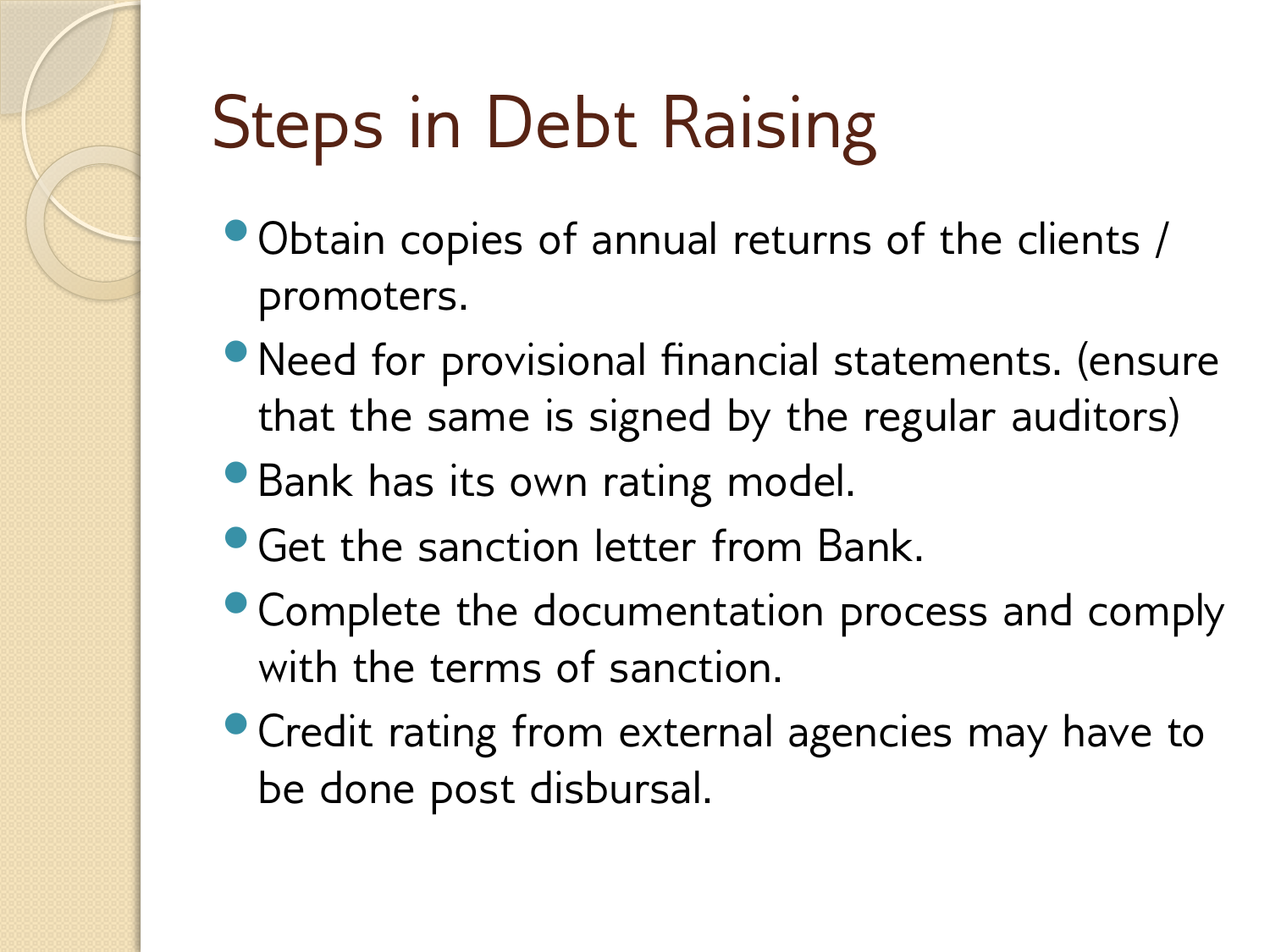

# Steps in Debt Raising
Obtain copies of annual returns of the clients / promoters.
Need for provisional financial statements. (ensure that the same is signed by the regular auditors)
Bank has its own rating model.
Get the sanction letter from Bank.
Complete the documentation process and comply with the terms of sanction.
Credit rating from external agencies may have to be done post disbursal.